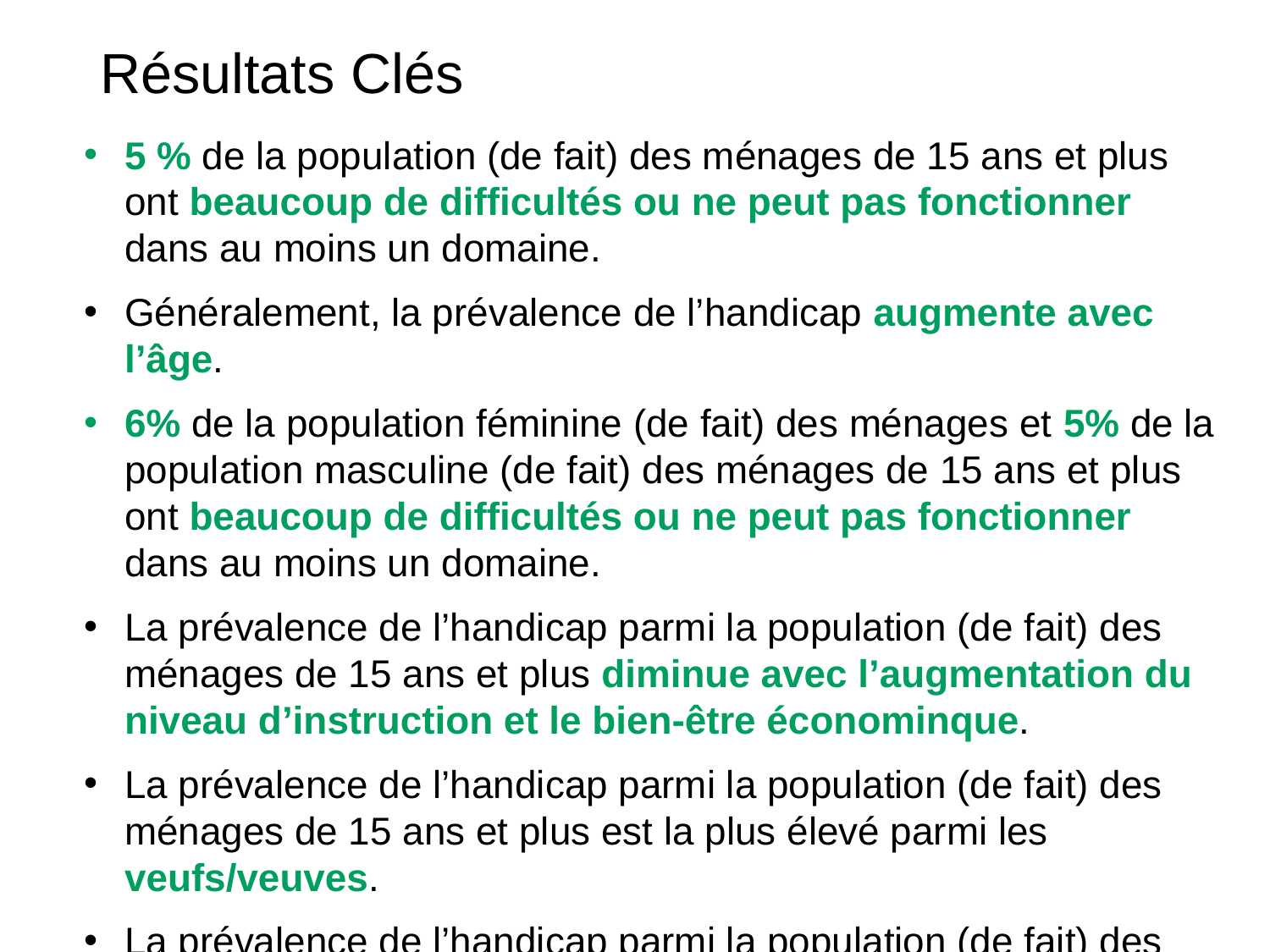

# Résultats Clés
5 % de la population (de fait) des ménages de 15 ans et plus ont beaucoup de difficultés ou ne peut pas fonctionner dans au moins un domaine.
Généralement, la prévalence de l’handicap augmente avec l’âge.
6% de la population féminine (de fait) des ménages et 5% de la population masculine (de fait) des ménages de 15 ans et plus ont beaucoup de difficultés ou ne peut pas fonctionner dans au moins un domaine.
La prévalence de l’handicap parmi la population (de fait) des ménages de 15 ans et plus diminue avec l’augmentation du niveau d’instruction et le bien-être économinque.
La prévalence de l’handicap parmi la population (de fait) des ménages de 15 ans et plus est la plus élevé parmi les veufs/veuves.
La prévalence de l’handicap parmi la population (de fait) des ménages de 15 ans et plus est la plus élevé dans X région.